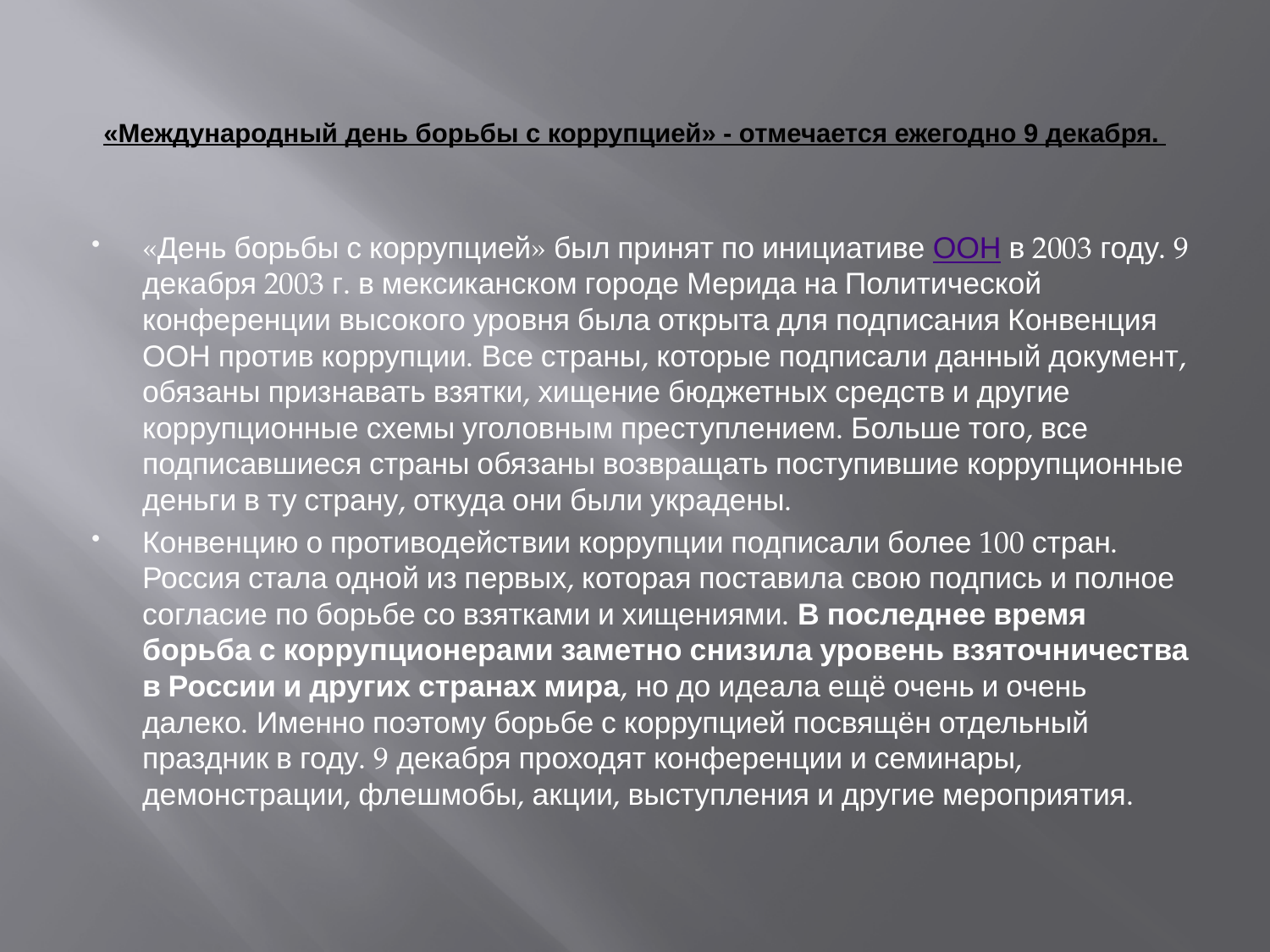

# «Международный день борьбы с коррупцией» - отмечается ежегодно 9 декабря.
«День борьбы с коррупцией» был принят по инициативе ООН в 2003 году. 9 декабря 2003 г. в мексиканском городе Мерида на Политической конференции высокого уровня была открыта для подписания Конвенция ООН против коррупции. Все страны, которые подписали данный документ, обязаны признавать взятки, хищение бюджетных средств и другие коррупционные схемы уголовным преступлением. Больше того, все подписавшиеся страны обязаны возвращать поступившие коррупционные деньги в ту страну, откуда они были украдены.
Конвенцию о противодействии коррупции подписали более 100 стран. Россия стала одной из первых, которая поставила свою подпись и полное согласие по борьбе со взятками и хищениями. В последнее время борьба с коррупционерами заметно снизила уровень взяточничества в России и других странах мира, но до идеала ещё очень и очень далеко. Именно поэтому борьбе с коррупцией посвящён отдельный праздник в году. 9 декабря проходят конференции и семинары, демонстрации, флешмобы, акции, выступления и другие мероприятия.